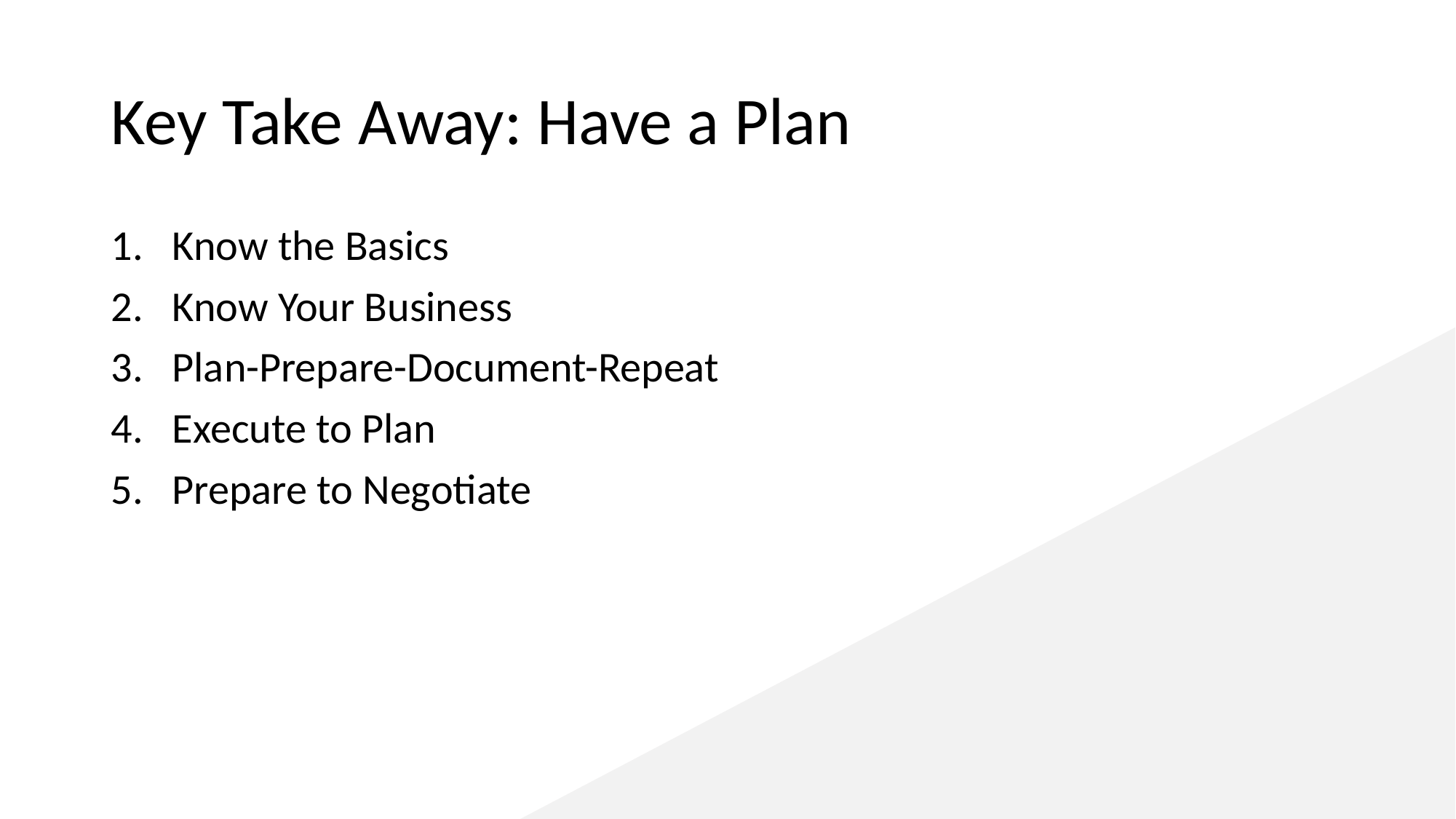

# Key Take Away: Have a Plan
Know the Basics
Know Your Business
Plan-Prepare-Document-Repeat
Execute to Plan
Prepare to Negotiate